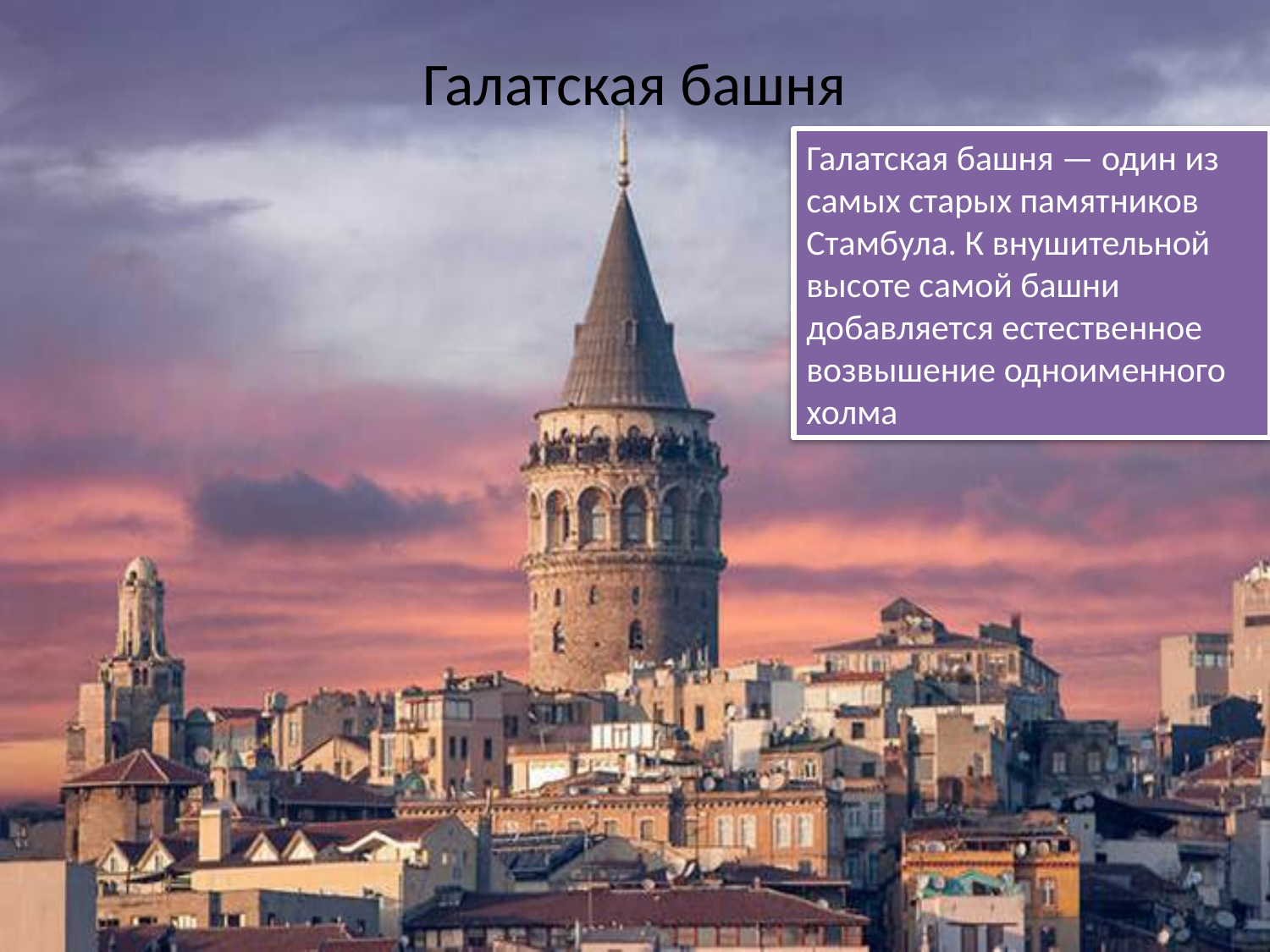

# Галатская башня
Галатская башня — один из самых старых памятников Стамбула. К внушительной высоте самой башни добавляется естественное возвышение одноименного холма